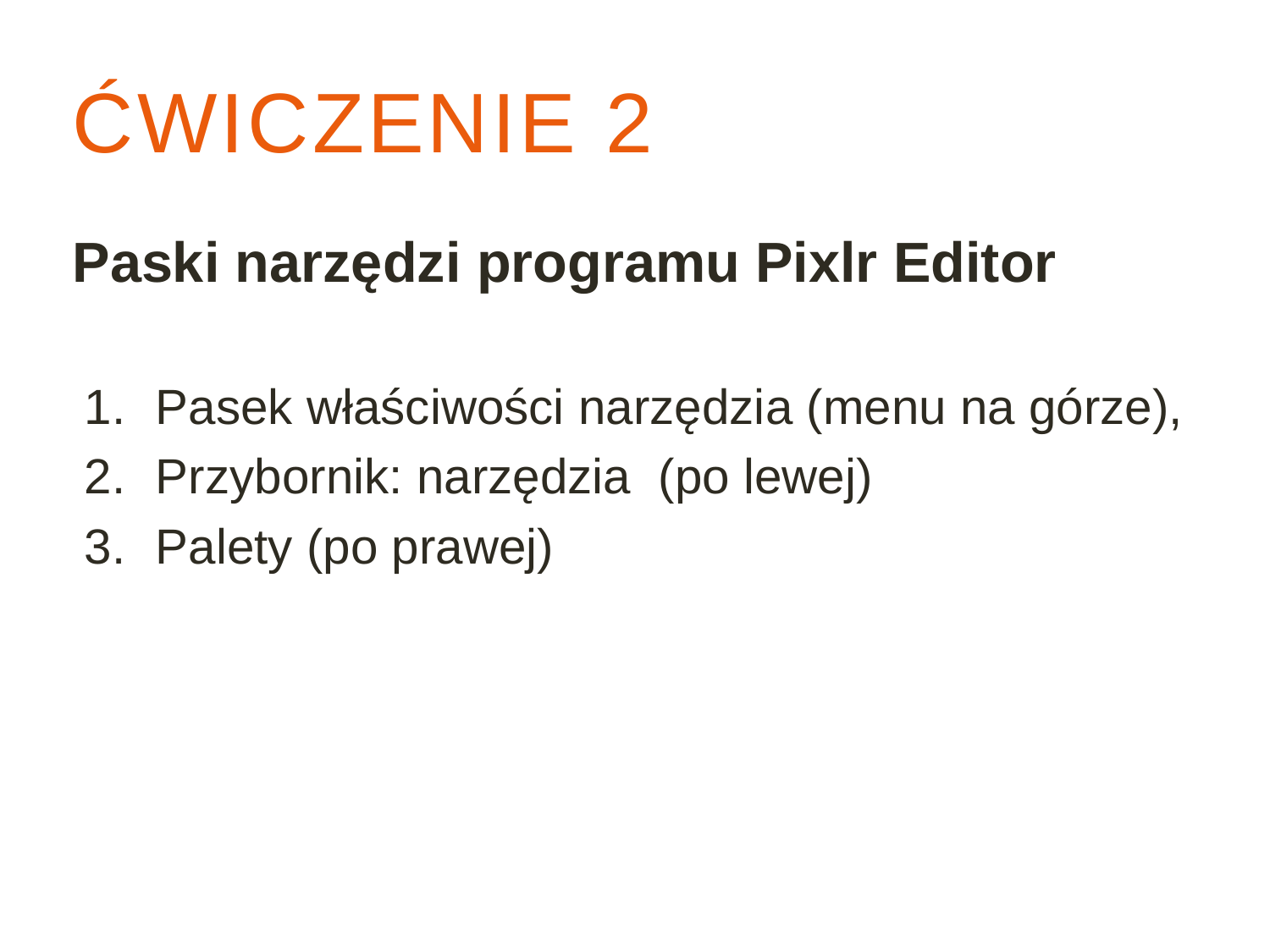

# ĆWICZENIE 2
Paski narzędzi programu Pixlr Editor
Pasek właściwości narzędzia (menu na górze),
Przybornik: narzędzia  (po lewej)
Palety (po prawej)